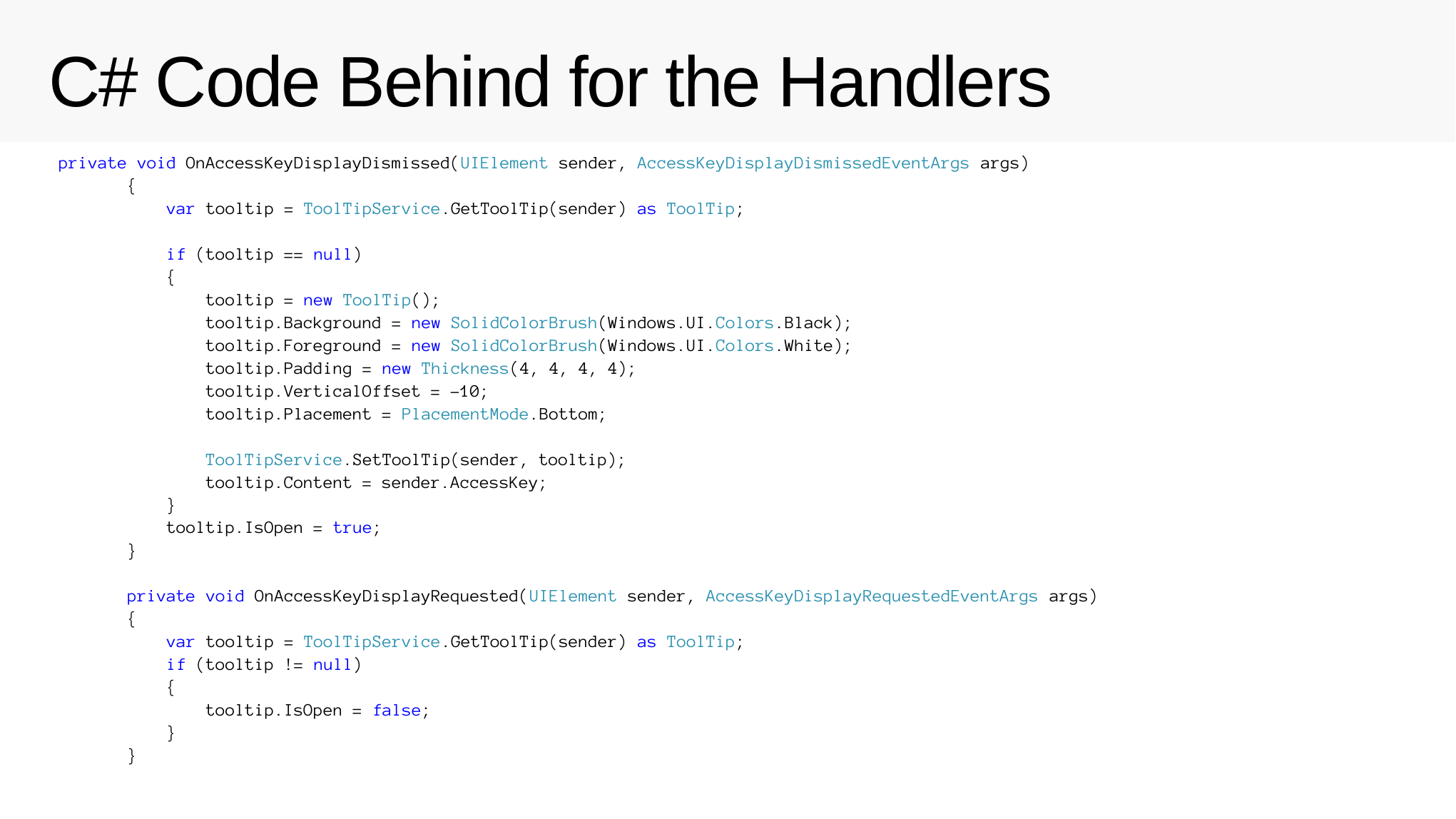

# C# Code Behind for the Handlers
 private void OnAccessKeyDisplayDismissed(UIElement sender, AccessKeyDisplayDismissedEventArgs args)
        {
            var tooltip = ToolTipService.GetToolTip(sender) as ToolTip;

            if (tooltip == null)
            {
                tooltip = new ToolTip();
                tooltip.Background = new SolidColorBrush(Windows.UI.Colors.Black);
                tooltip.Foreground = new SolidColorBrush(Windows.UI.Colors.White);
                tooltip.Padding = new Thickness(4, 4, 4, 4);
                tooltip.VerticalOffset = -10;
                tooltip.Placement = PlacementMode.Bottom;

                ToolTipService.SetToolTip(sender, tooltip);
                tooltip.Content = sender.AccessKey;
            }
            tooltip.IsOpen = true;
        }

        private void OnAccessKeyDisplayRequested(UIElement sender, AccessKeyDisplayRequestedEventArgs args)
        {
            var tooltip = ToolTipService.GetToolTip(sender) as ToolTip;
            if (tooltip != null)
            {
                tooltip.IsOpen = false;
            }
        }